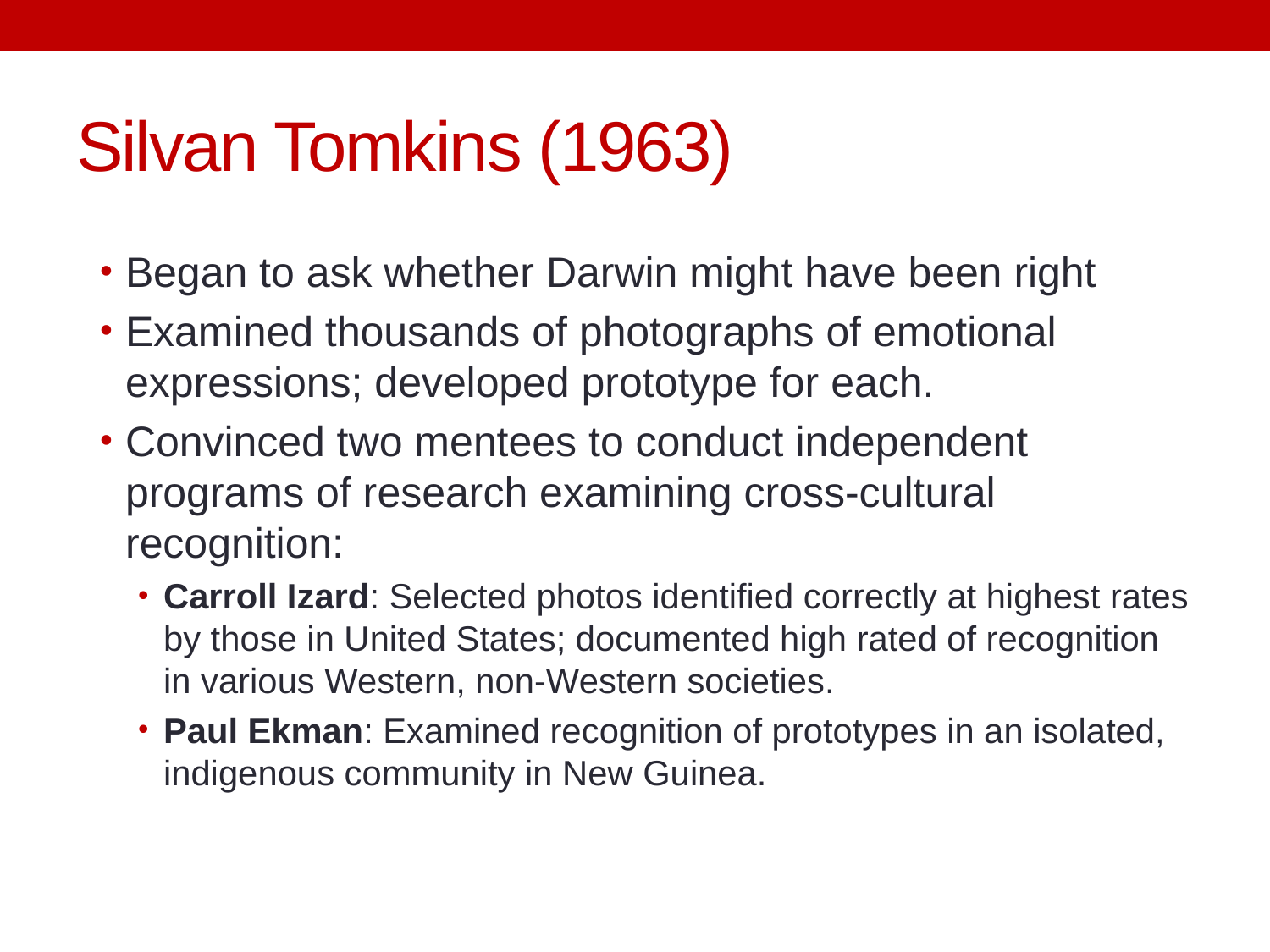

# Silvan Tomkins (1963)
Began to ask whether Darwin might have been right
Examined thousands of photographs of emotional expressions; developed prototype for each.
Convinced two mentees to conduct independent programs of research examining cross-cultural recognition:
Carroll Izard: Selected photos identified correctly at highest rates by those in United States; documented high rated of recognition in various Western, non-Western societies.
Paul Ekman: Examined recognition of prototypes in an isolated, indigenous community in New Guinea.